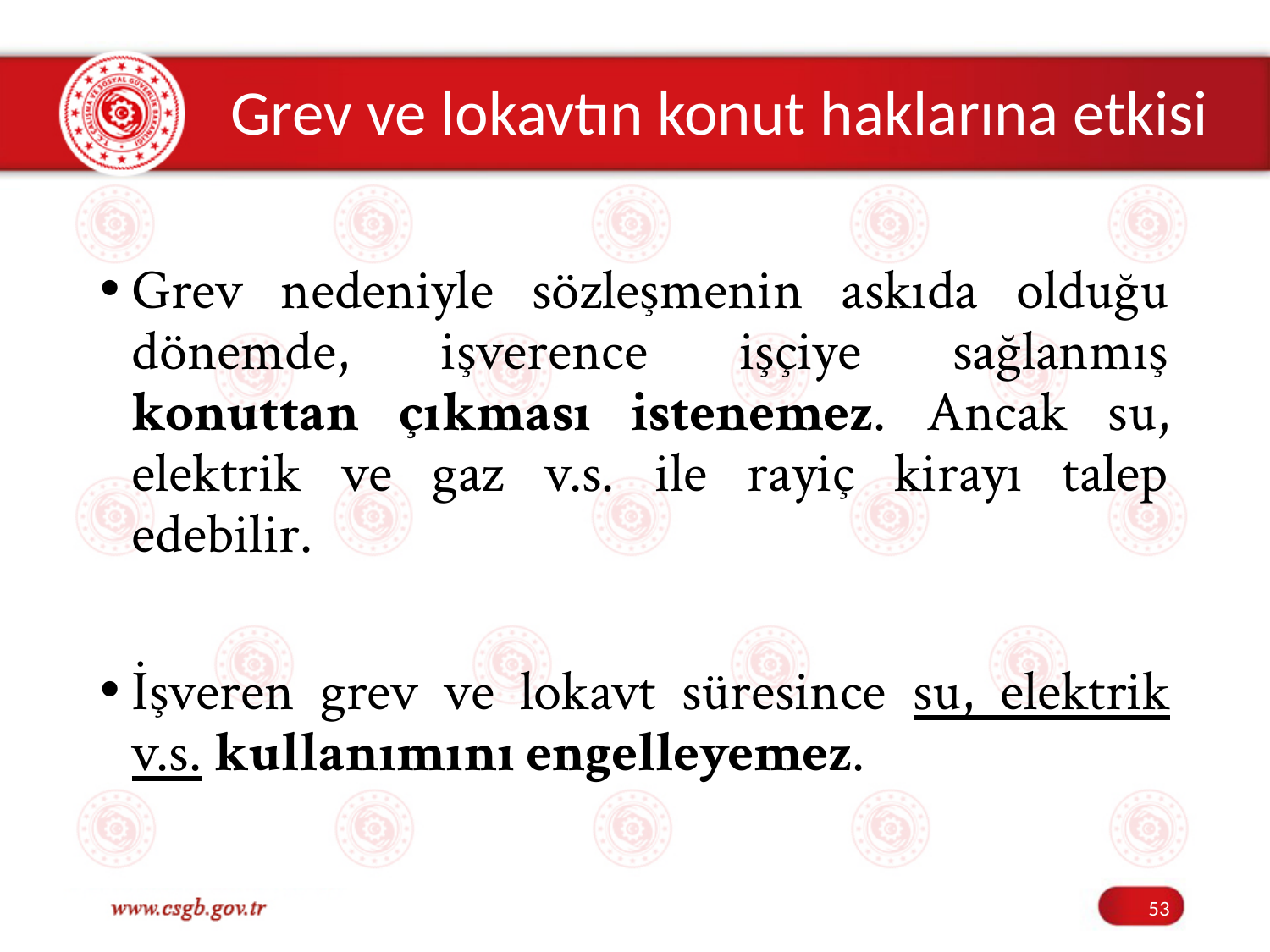

# Grev ve lokavtın konut haklarına etkisi
Grev nedeniyle sözleşmenin askıda olduğu dönemde, işverence işçiye sağlanmış konuttan çıkması istenemez. Ancak su, elektrik ve gaz v.s. ile rayiç kirayı talep edebilir.

İşveren grev ve lokavt süresince su, elektrik v.s. kullanımını engelleyemez.
53